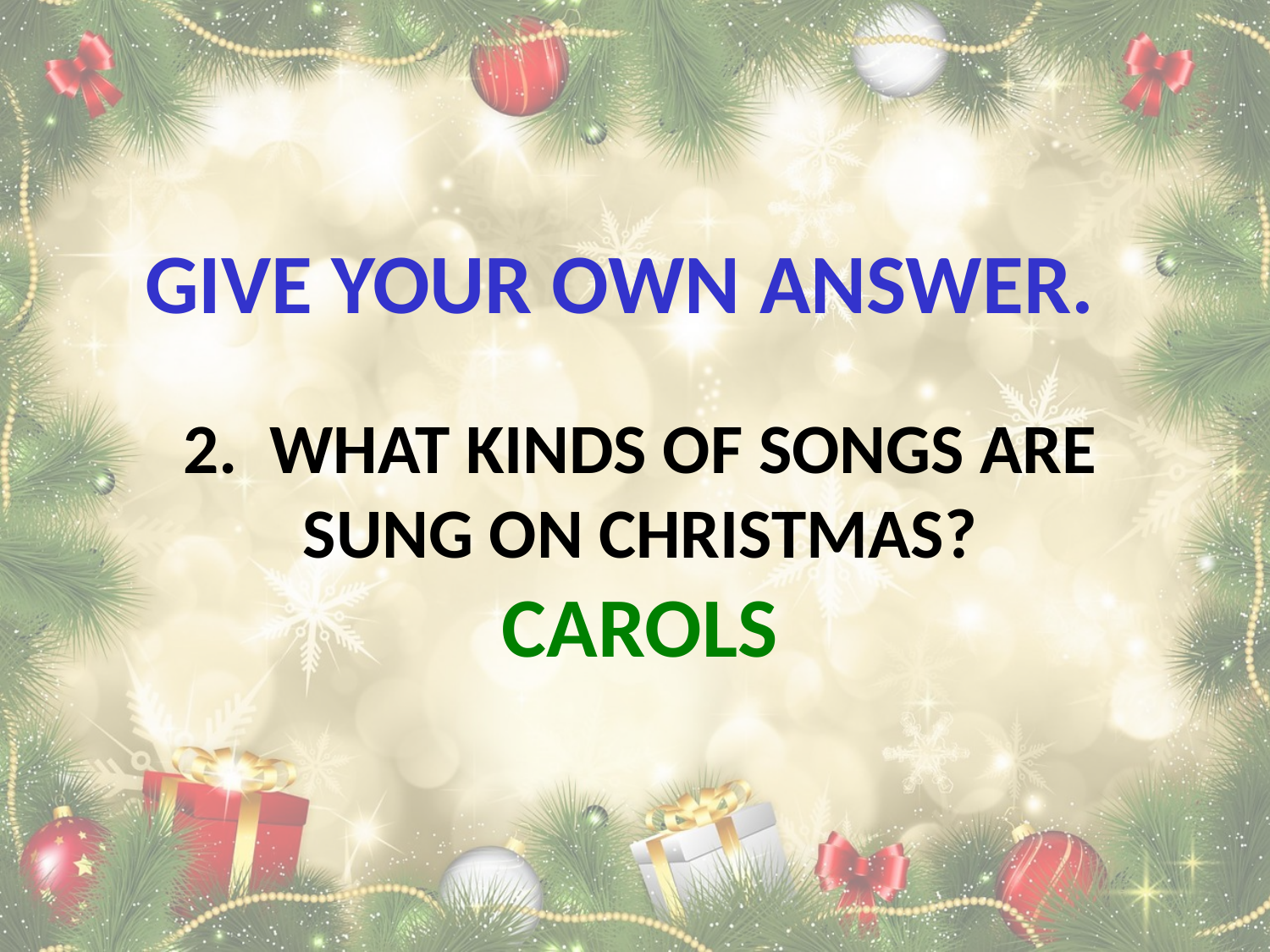

GIVE YOUR OWN ANSWER.
# 2.  What Kinds of songs are sung on christmas? carols